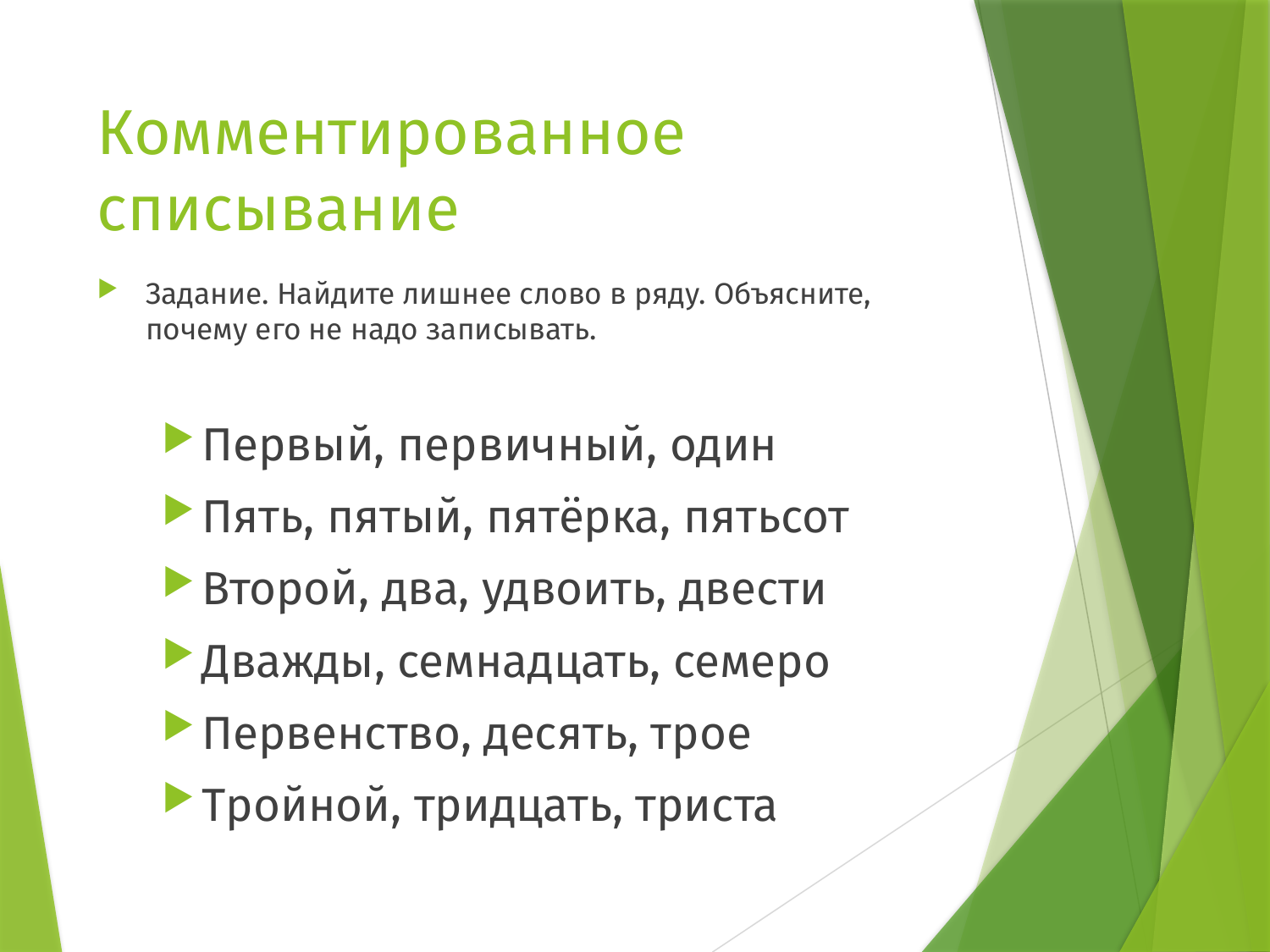

# Комментированное списывание
Задание. Найдите лишнее слово в ряду. Объясните, почему его не надо записывать.

Первый, первичный, один
Пять, пятый, пятёрка, пятьсот
Второй, два, удвоить, двести
Дважды, семнадцать, семеро
Первенство, десять, трое
Тройной, тридцать, триста